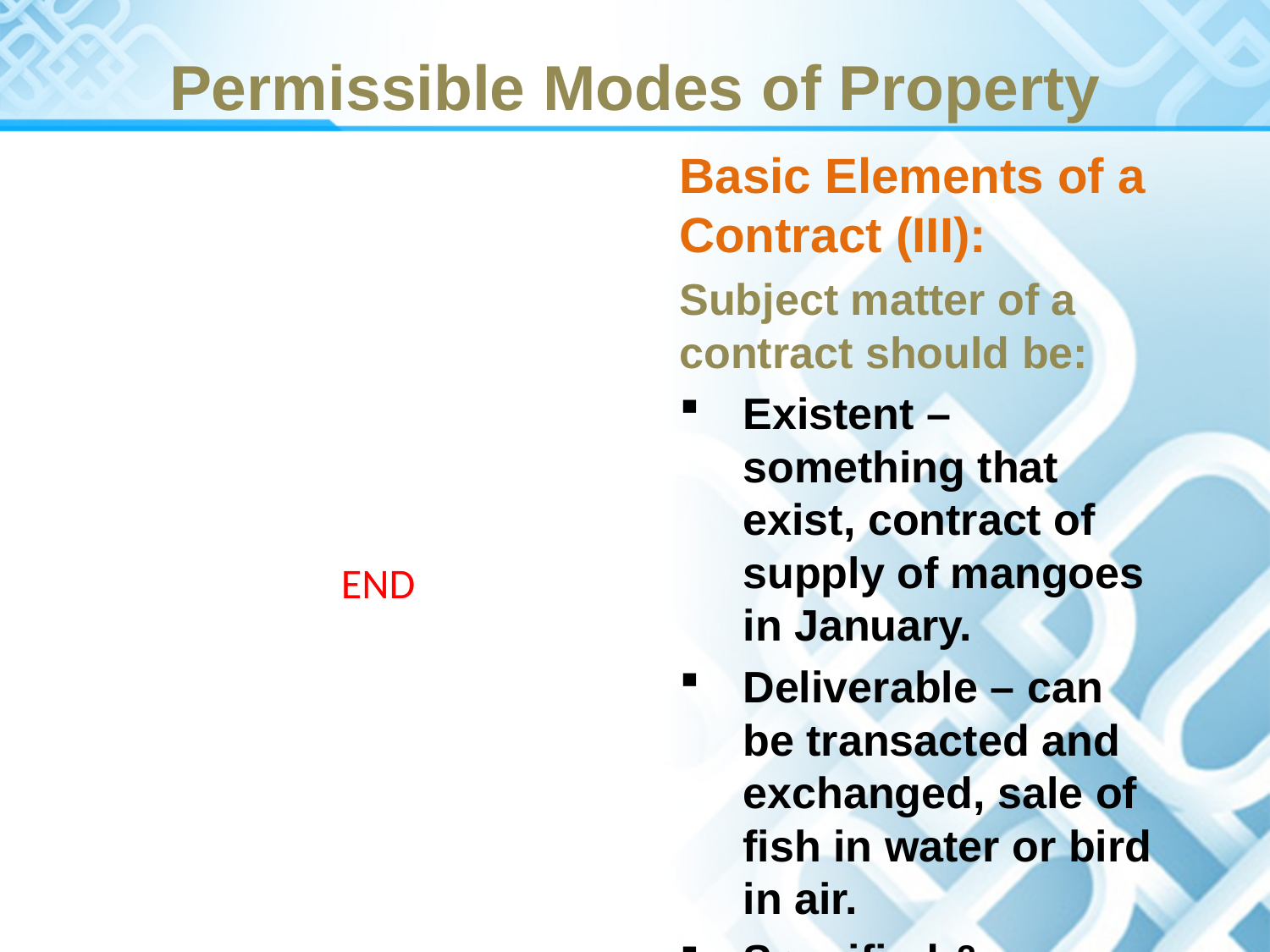

Permissible Modes of Property
Basic Elements of a Contract (III):
Subject matter of a contract should be:
Existent – something that exist, contract of supply of mangoes in January.
Deliverable – can be transacted and exchanged, sale of fish in water or bird in air.
Specified & quantified in clear manners.
END